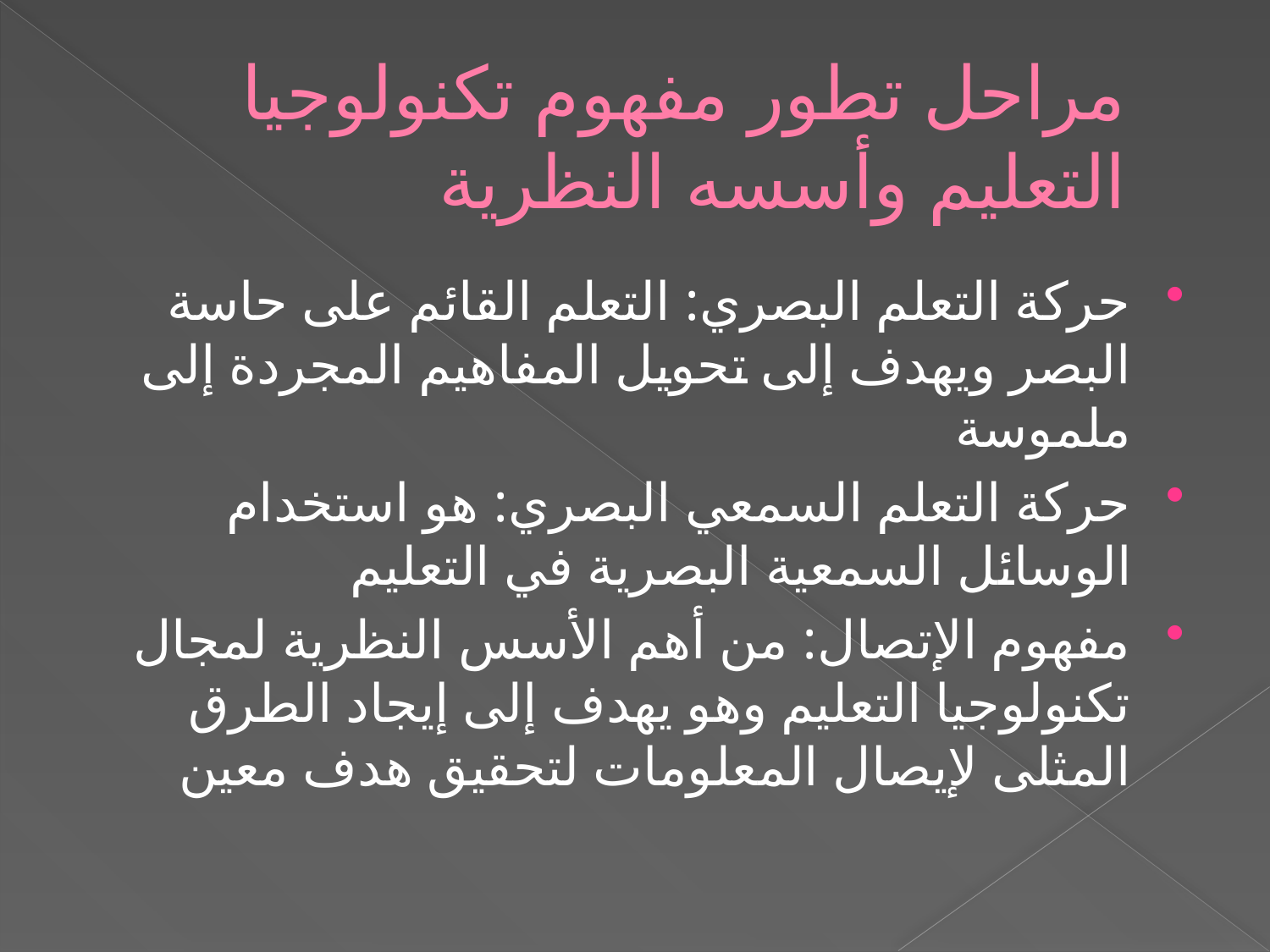

# مراحل تطور مفهوم تكنولوجيا التعليم وأسسه النظرية
حركة التعلم البصري: التعلم القائم على حاسة البصر ويهدف إلى تحويل المفاهيم المجردة إلى ملموسة
حركة التعلم السمعي البصري: هو استخدام الوسائل السمعية البصرية في التعليم
مفهوم الإتصال: من أهم الأسس النظرية لمجال تكنولوجيا التعليم وهو يهدف إلى إيجاد الطرق المثلى لإيصال المعلومات لتحقيق هدف معين